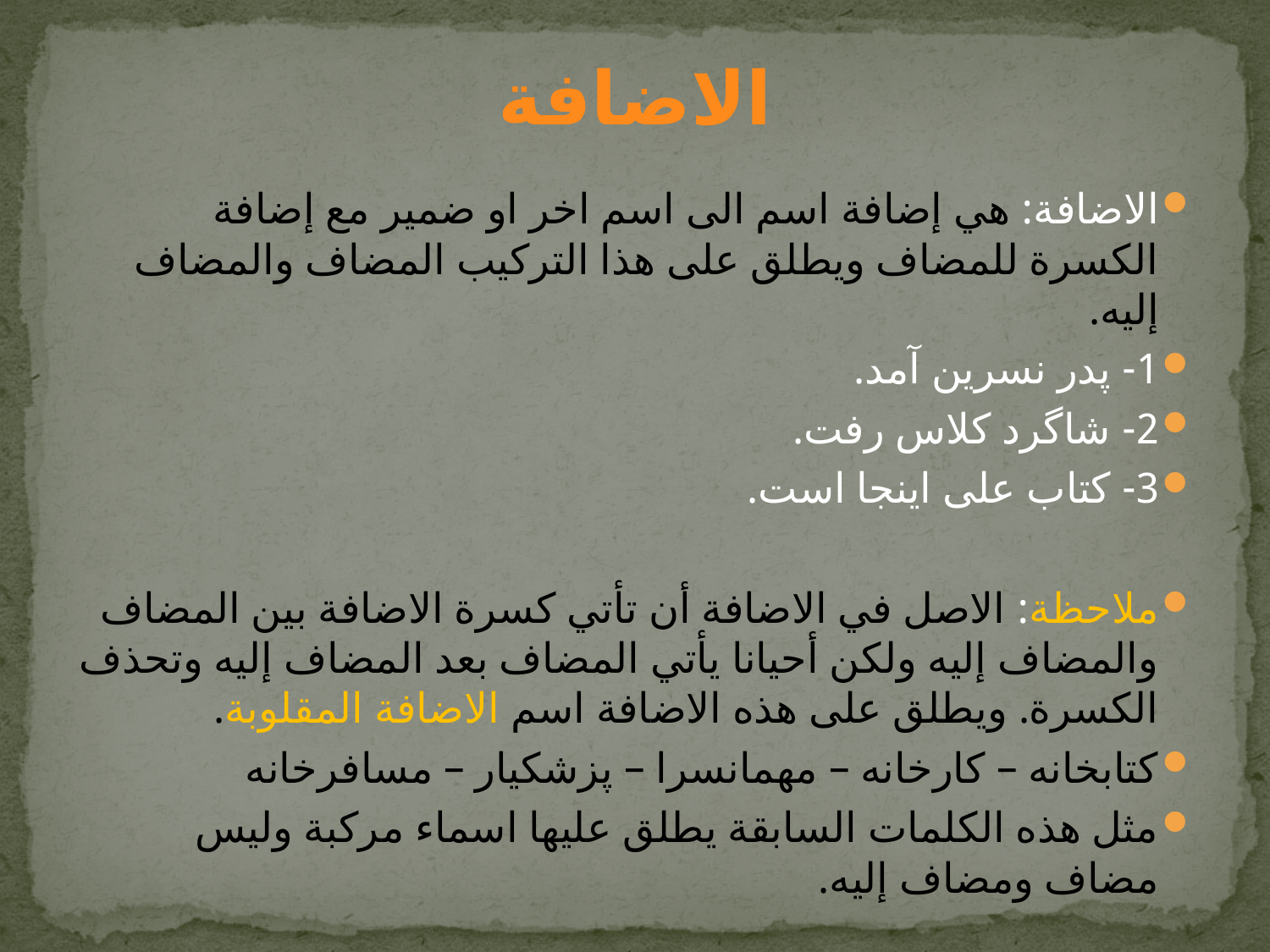

# الاضافة
الاضافة: هي إضافة اسم الى اسم اخر او ضمیر مع إضافة الكسرة للمضاف ويطلق على هذا التركيب المضاف والمضاف إليه.
1- پدر نسرین آمد.
2- شاگرد کلاس رفت.
3- کتاب علی اینجا است.

ملاحظة: الاصل في الاضافة أن تأتي كسرة الاضافة بين المضاف والمضاف إليه ولكن أحيانا يأتي المضاف بعد المضاف إليه وتحذف الكسرة. ويطلق على هذه الاضافة اسم الاضافة المقلوبة.
کتابخانه – کارخانه – مهمانسرا – پزشکیار – مسافرخانه
مثل هذه الكلمات السابقة يطلق عليها اسماء مركبة وليس مضاف ومضاف إليه.